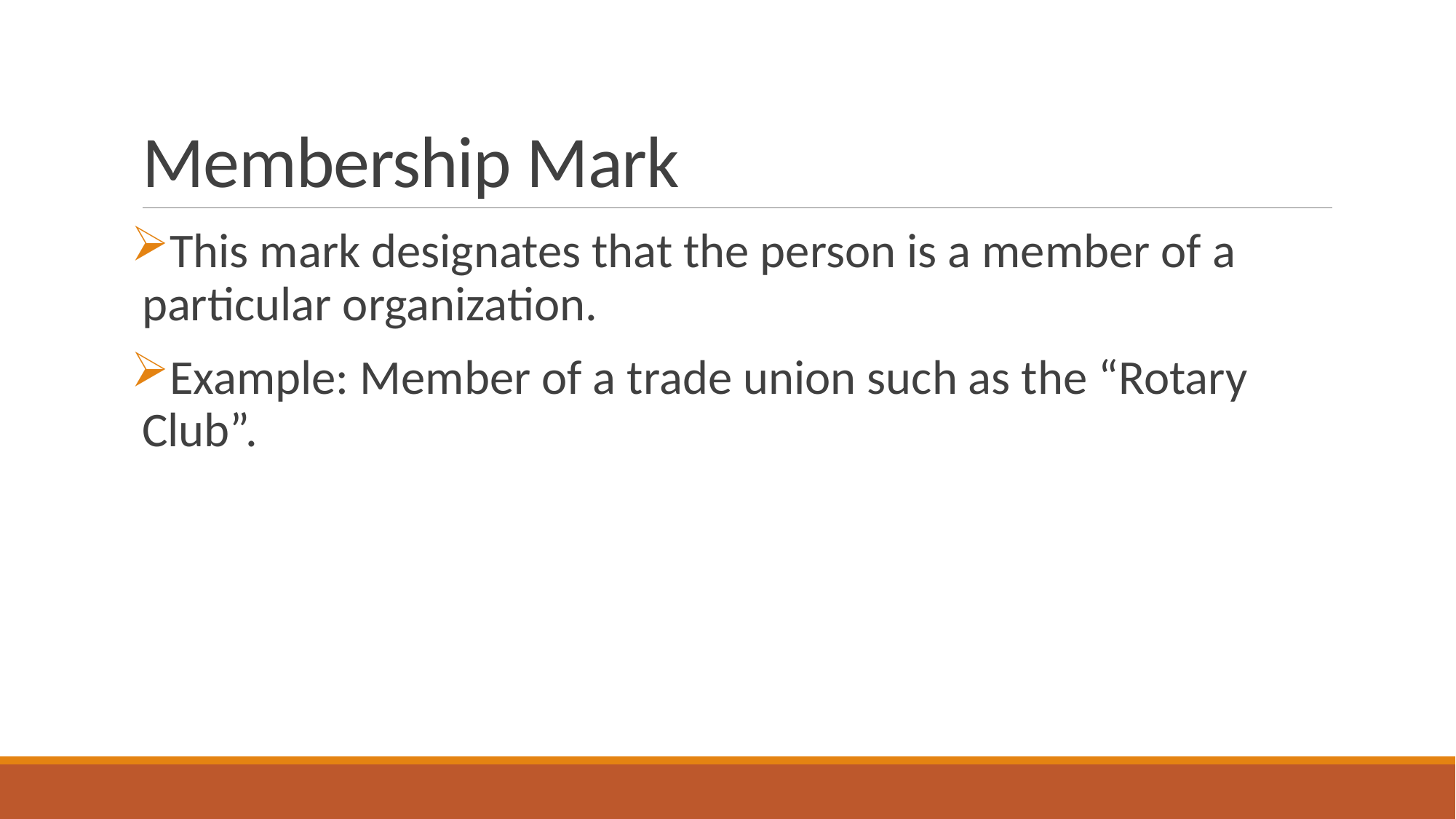

# Membership Mark
This mark designates that the person is a member of a particular organization.
Example: Member of a trade union such as the “Rotary Club”.